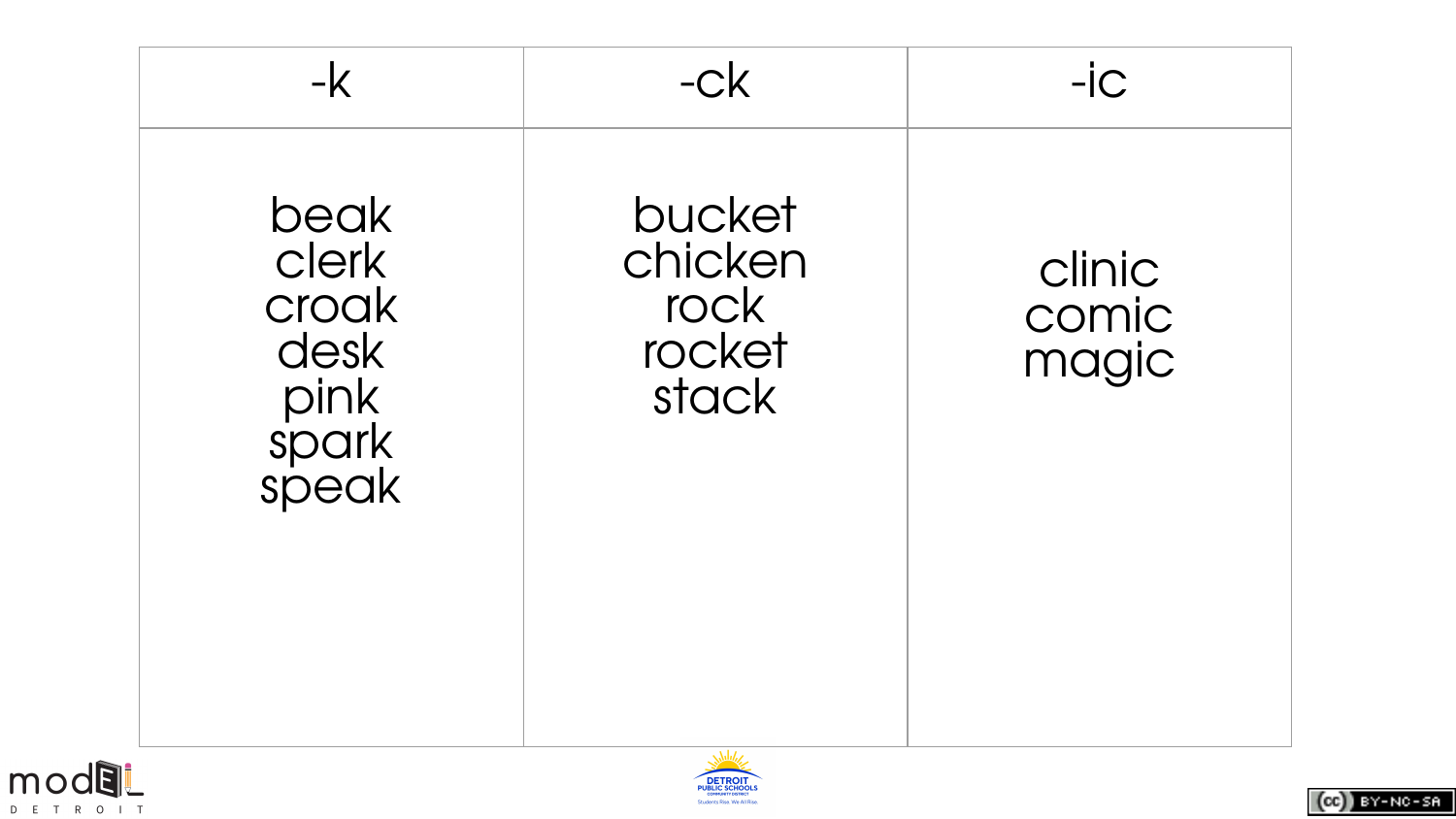

| -k | -ck | -ic |
| --- | --- | --- |
| beak clerk croak desk pink spark speak | bucket chicken rock rocket stack | clinic comic magic |